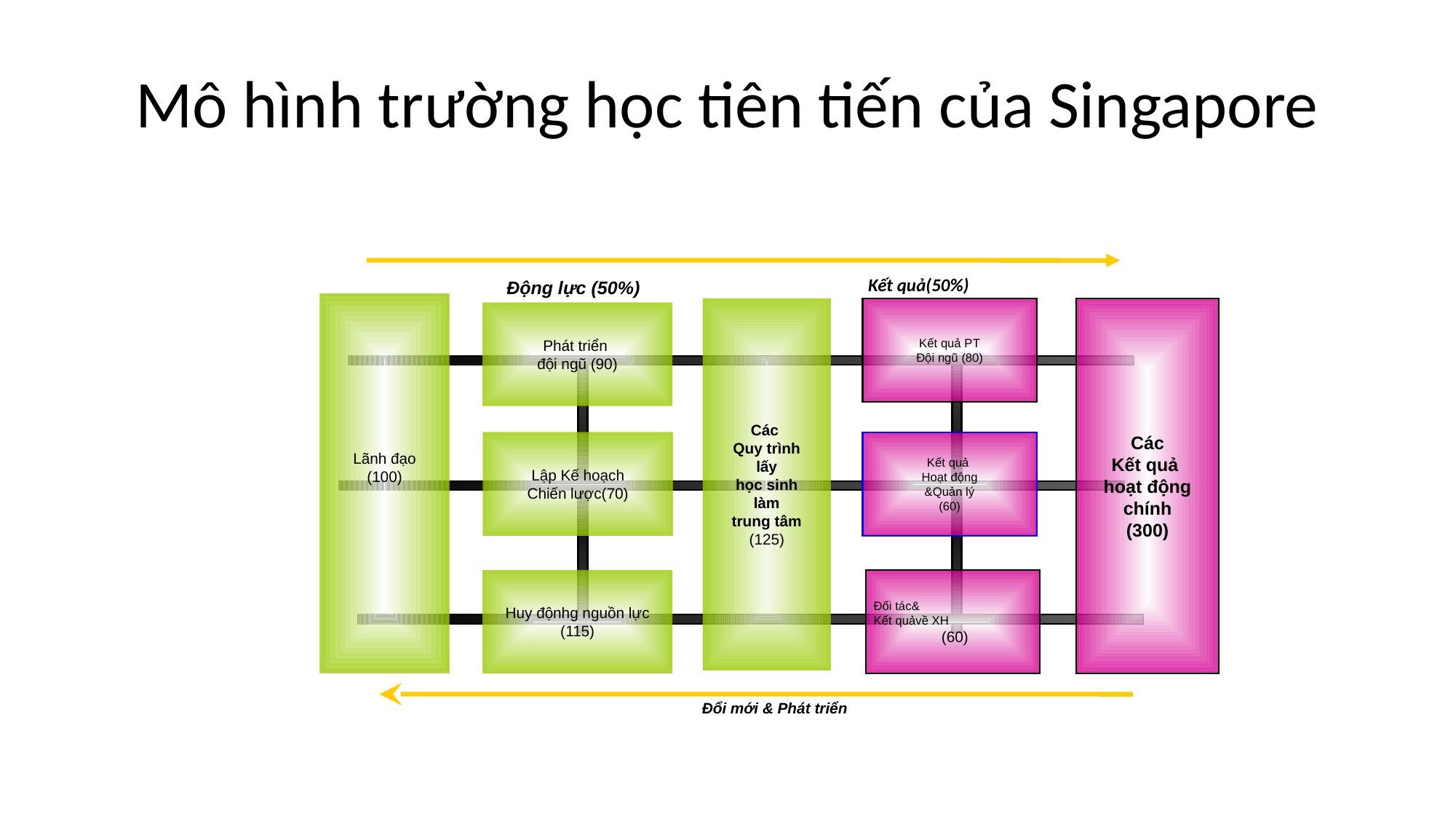

# Mô hình trường học tiên tiến của Singapore

Lãnh đạo
(100)

Các
Quy trình
lấy
học sinh
làm
trung tâm
(125)
Kết quả PT
Đội ngũ (80)
Các
Kết quả
hoạt động
chính
(300)
Phát triển
đội ngũ (90)

Lập Kế hoạch
Chiến lược(70)
Kết quả
Hoạt động
&Quản lý
(60)

Huy độnhg nguồn lực (115)
Đối tác&
Kết quảvề XH
 (60)

Đổi mới & Phát triển

Kết quả(50%)
Động lực (50%)